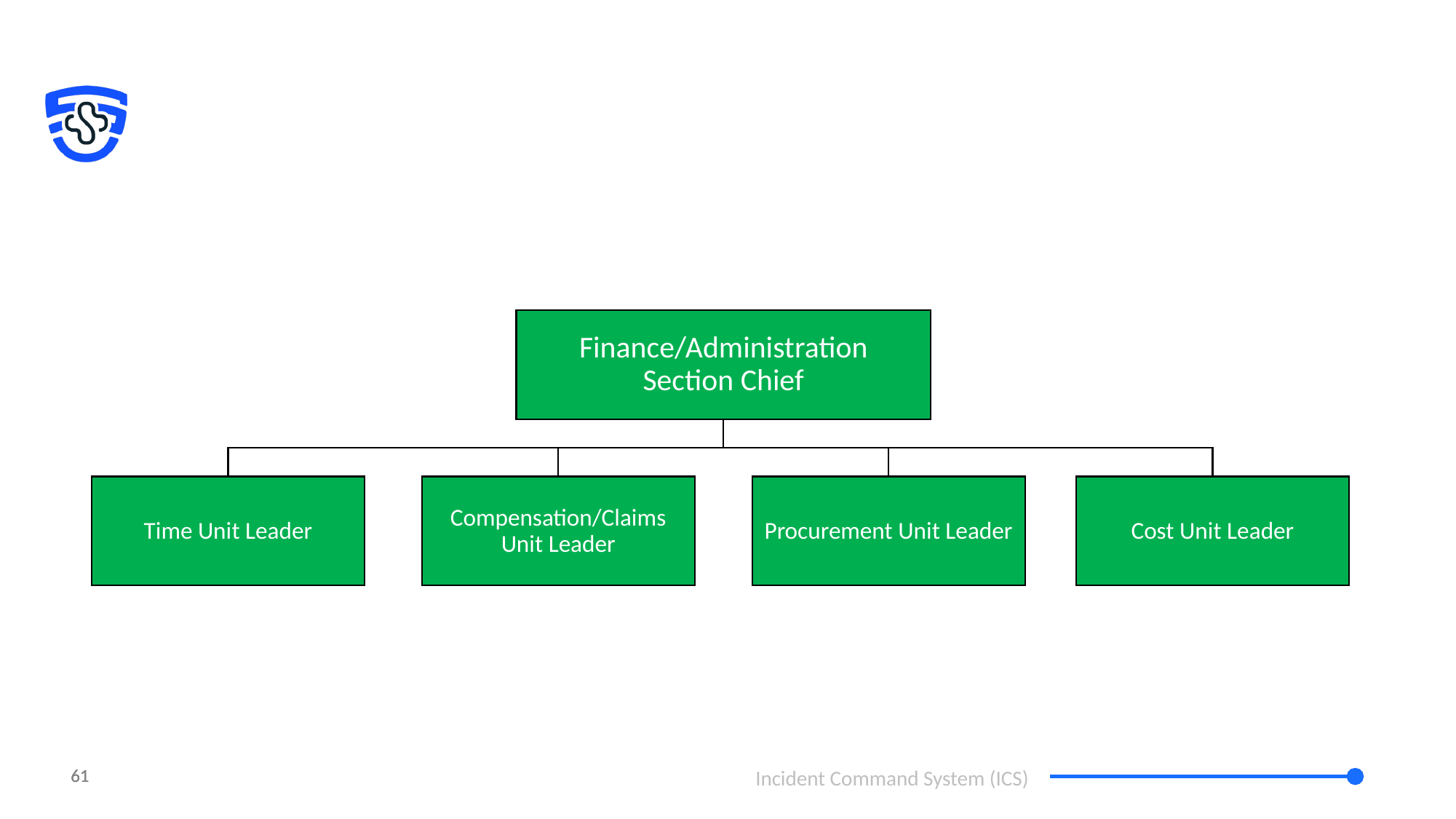

#
Finance/Administration
Section Chief
Time Unit Leader
Compensation/Claims
Unit Leader
Procurement Unit Leader
Cost Unit Leader